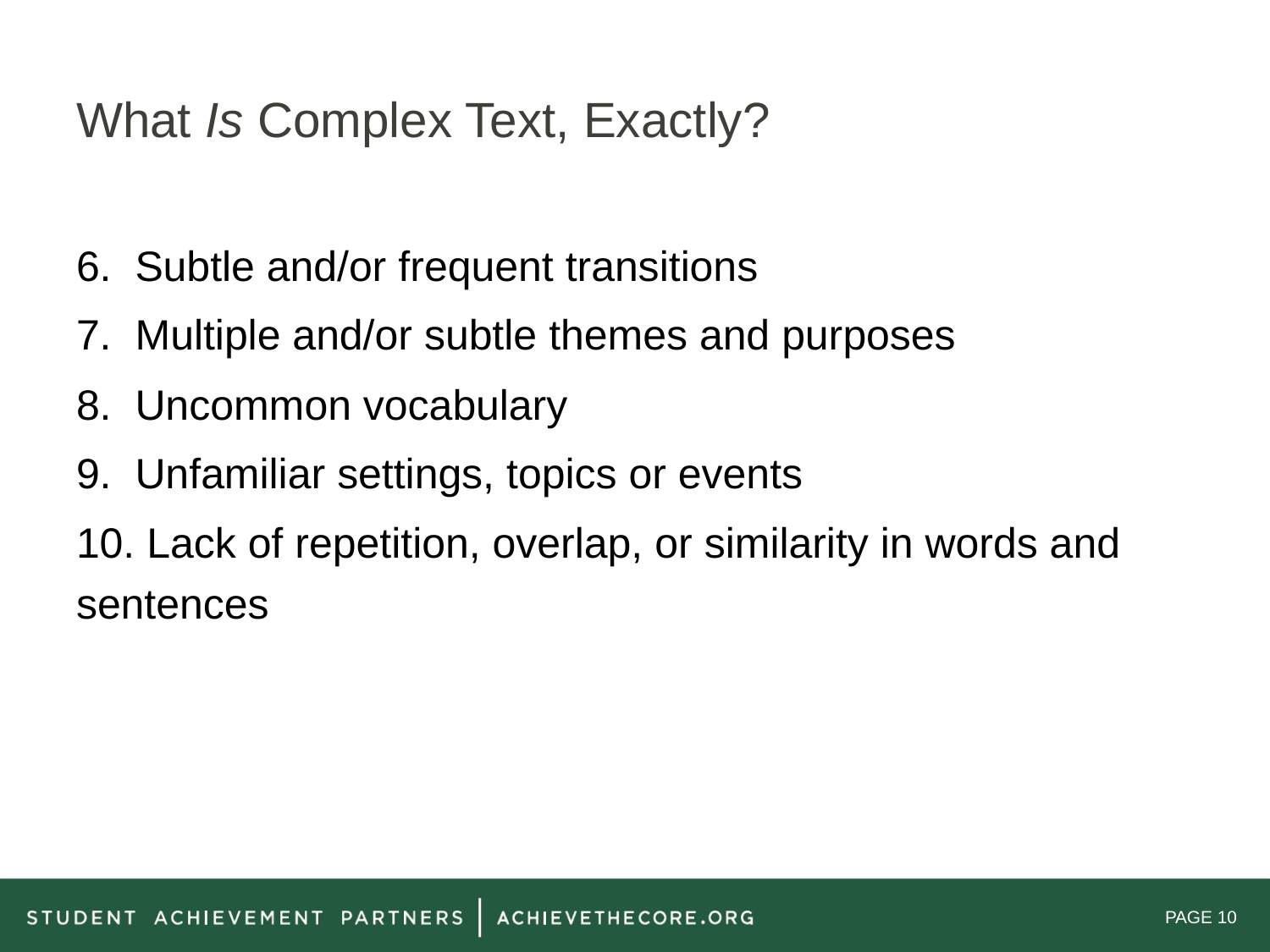

# What Is Complex Text, Exactly?
6.  Subtle and/or frequent transitions
7.  Multiple and/or subtle themes and purposes
8.  Uncommon vocabulary
9.  Unfamiliar settings, topics or events
10. Lack of repetition, overlap, or similarity in words and sentences